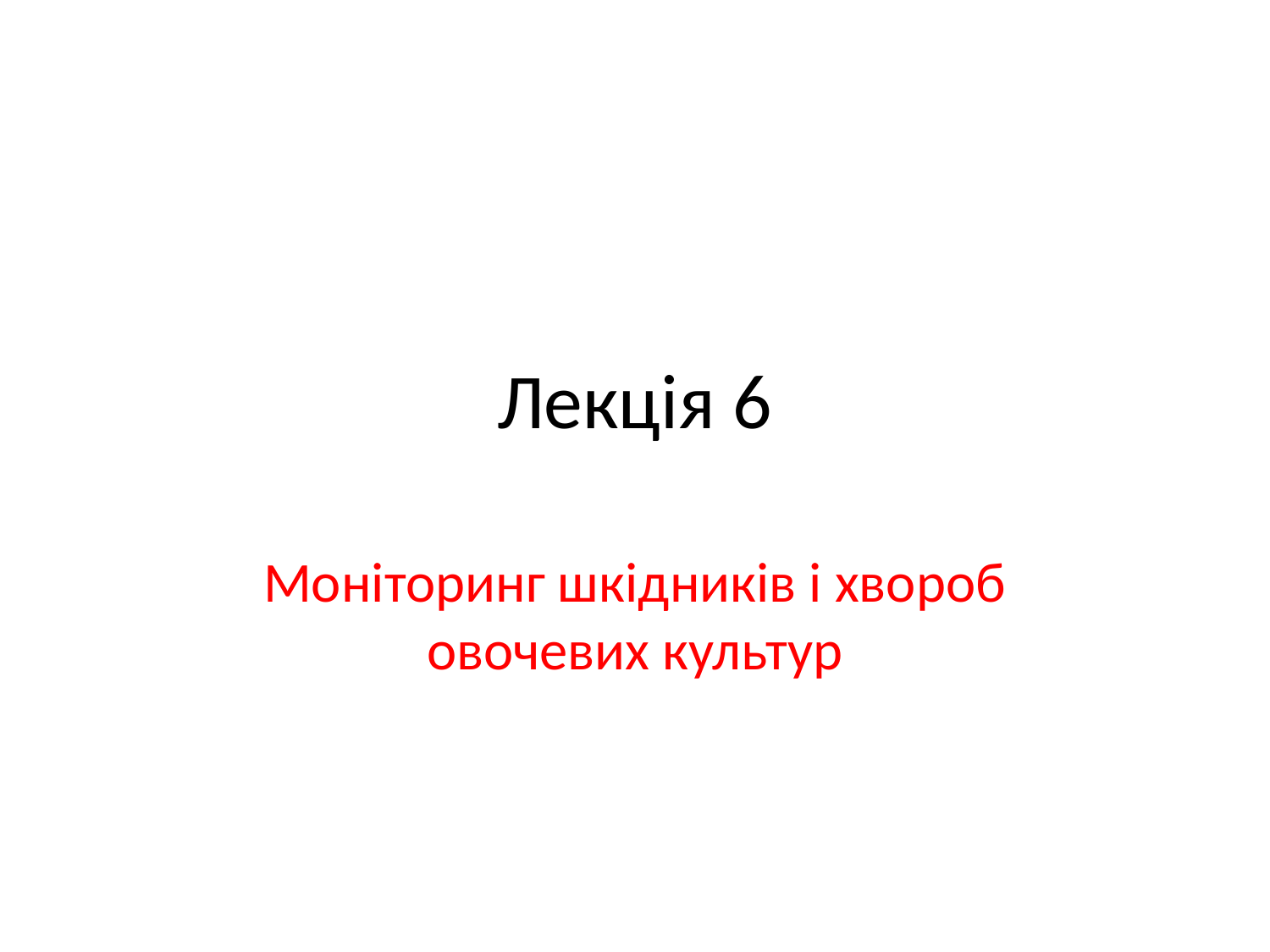

# Лекція 6
Моніторинг шкідників і хвороб овочевих культур